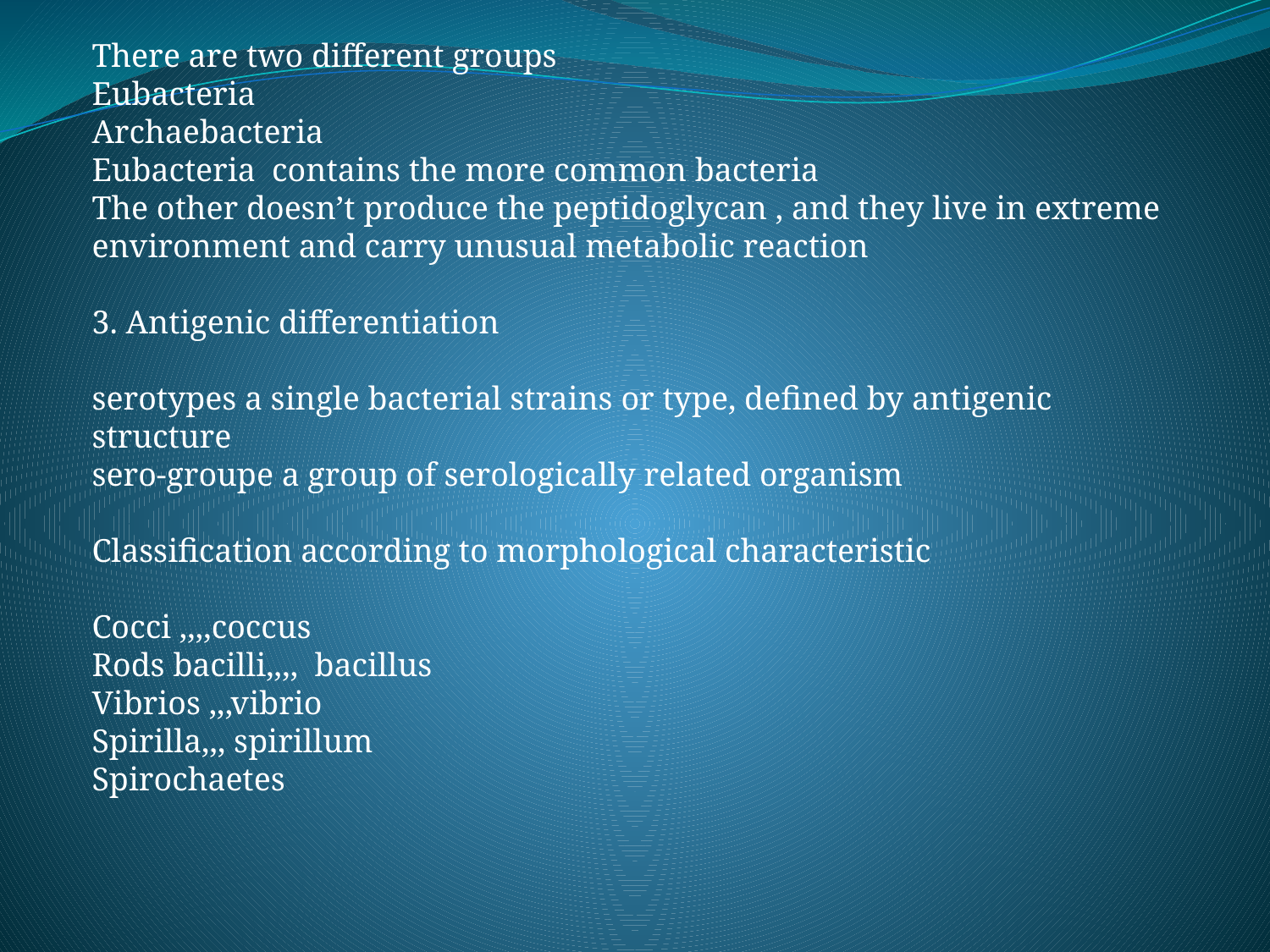

There are two different groups
Eubacteria
Archaebacteria
Eubacteria  contains the more common bacteria
The other doesn’t produce the peptidoglycan , and they live in extreme environment and carry unusual metabolic reaction

3. Antigenic differentiation

serotypes a single bacterial strains or type, defined by antigenic structure
sero-groupe a group of serologically related organism

Classification according to morphological characteristic

Cocci ,,,,coccus
Rods bacilli,,,,  bacillus
Vibrios ,,,vibrio
Spirilla,,, spirillum
Spirochaetes